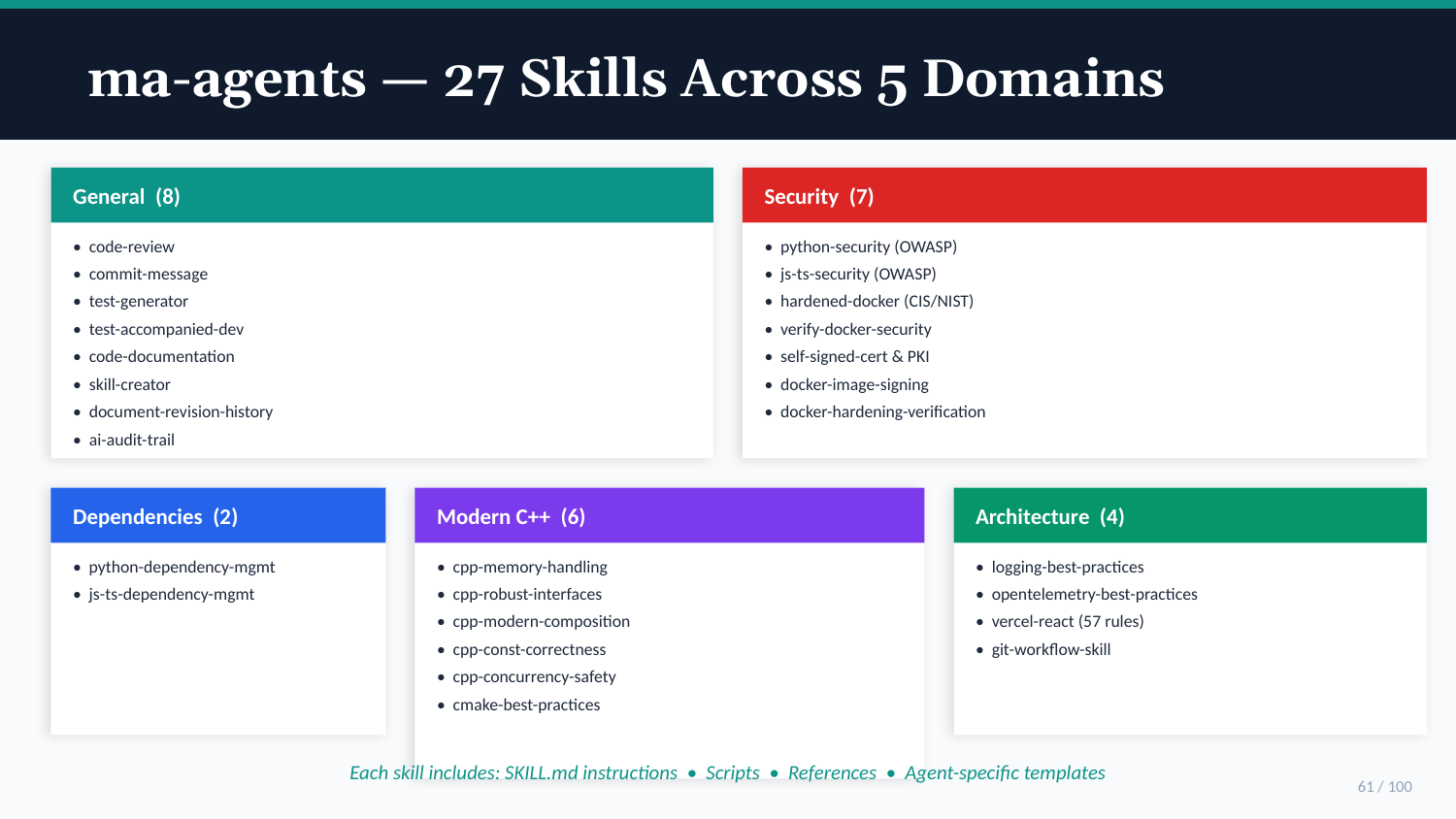

ma-agents — 27 Skills Across 5 Domains

General  (8)
Security  (7)
•  code-review
•  python-security (OWASP)
•  commit-message
•  js-ts-security (OWASP)
•  test-generator
•  hardened-docker (CIS/NIST)
•  test-accompanied-dev
•  verify-docker-security
•  code-documentation
•  self-signed-cert & PKI
•  skill-creator
•  docker-image-signing
•  document-revision-history
•  docker-hardening-verification
•  ai-audit-trail

Dependencies  (2)
Modern C++  (6)
Architecture  (4)
•  python-dependency-mgmt
•  cpp-memory-handling
•  logging-best-practices
•  js-ts-dependency-mgmt
•  cpp-robust-interfaces
•  opentelemetry-best-practices
•  cpp-modern-composition
•  vercel-react (57 rules)
•  cpp-const-correctness
•  git-workflow-skill
•  cpp-concurrency-safety
•  cmake-best-practices
Each skill includes: SKILL.md instructions  •  Scripts  •  References  •  Agent-specific templates
61 / 100